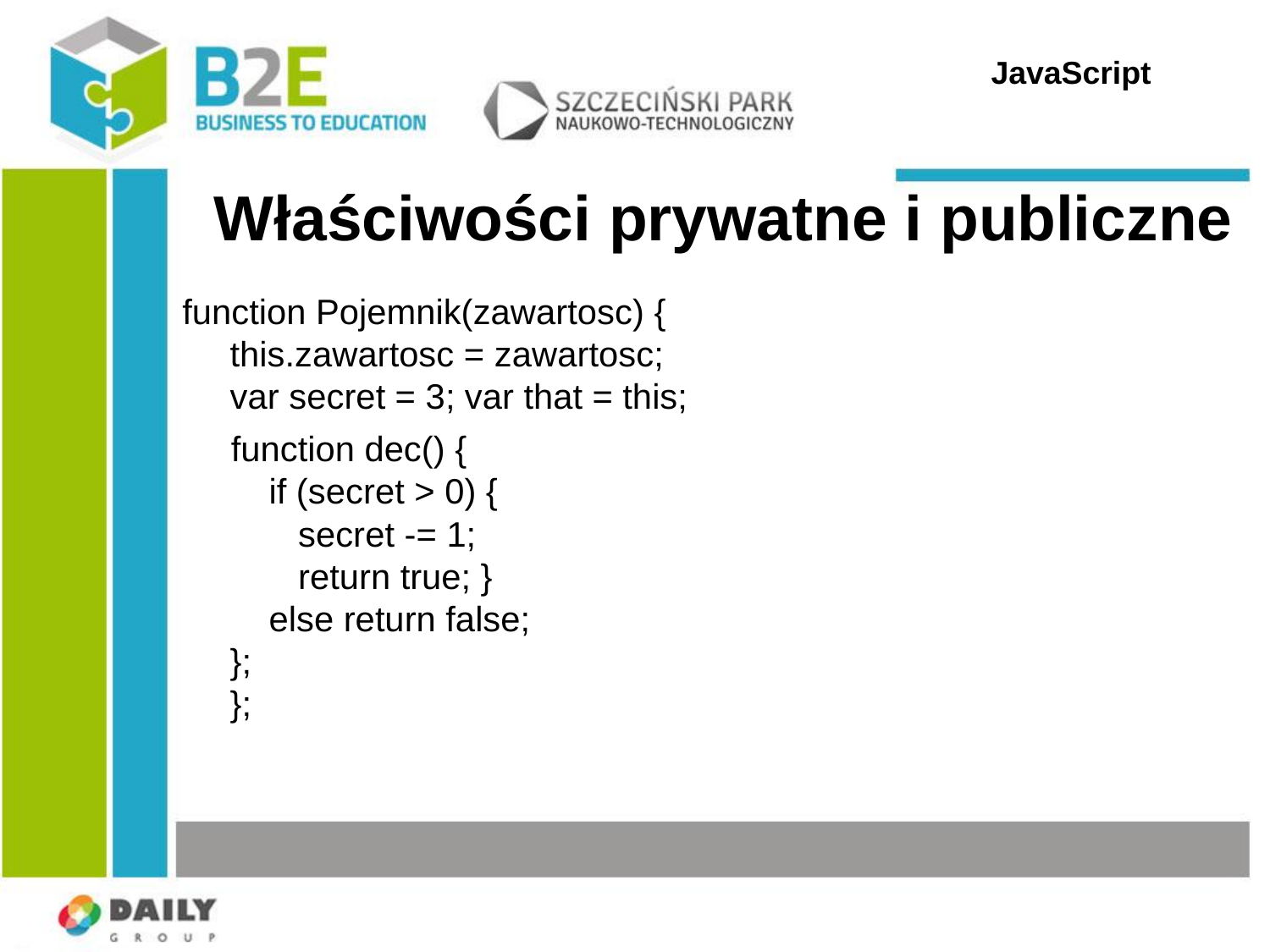

JavaScript
Właściwości prywatne i publiczne
function Pojemnik(zawartosc) {
this.zawartosc = zawartosc;
var secret = 3; var that = this;
     function dec() {
    if (secret > 0) {
       secret -= 1;
       return true; }
    else return false;
};
};